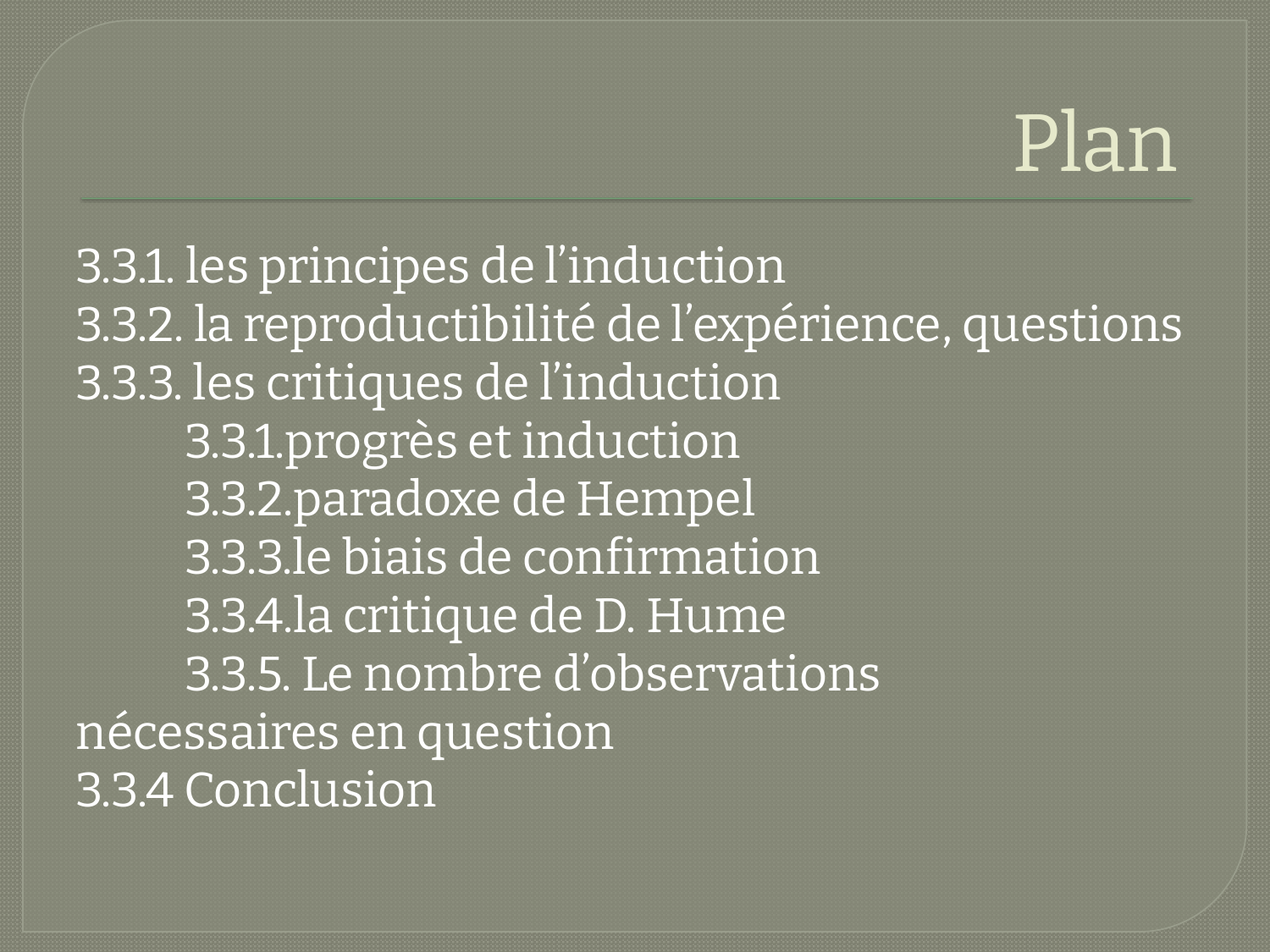

# Plan
3.3.1. les principes de l’induction
3.3.2. la reproductibilité de l’expérience, questions
3.3.3. les critiques de l’induction
	3.3.1.progrès et induction
	3.3.2.paradoxe de Hempel
	3.3.3.le biais de confirmation
	3.3.4.la critique de D. Hume
	3.3.5. Le nombre d’observations 	nécessaires en question
3.3.4 Conclusion